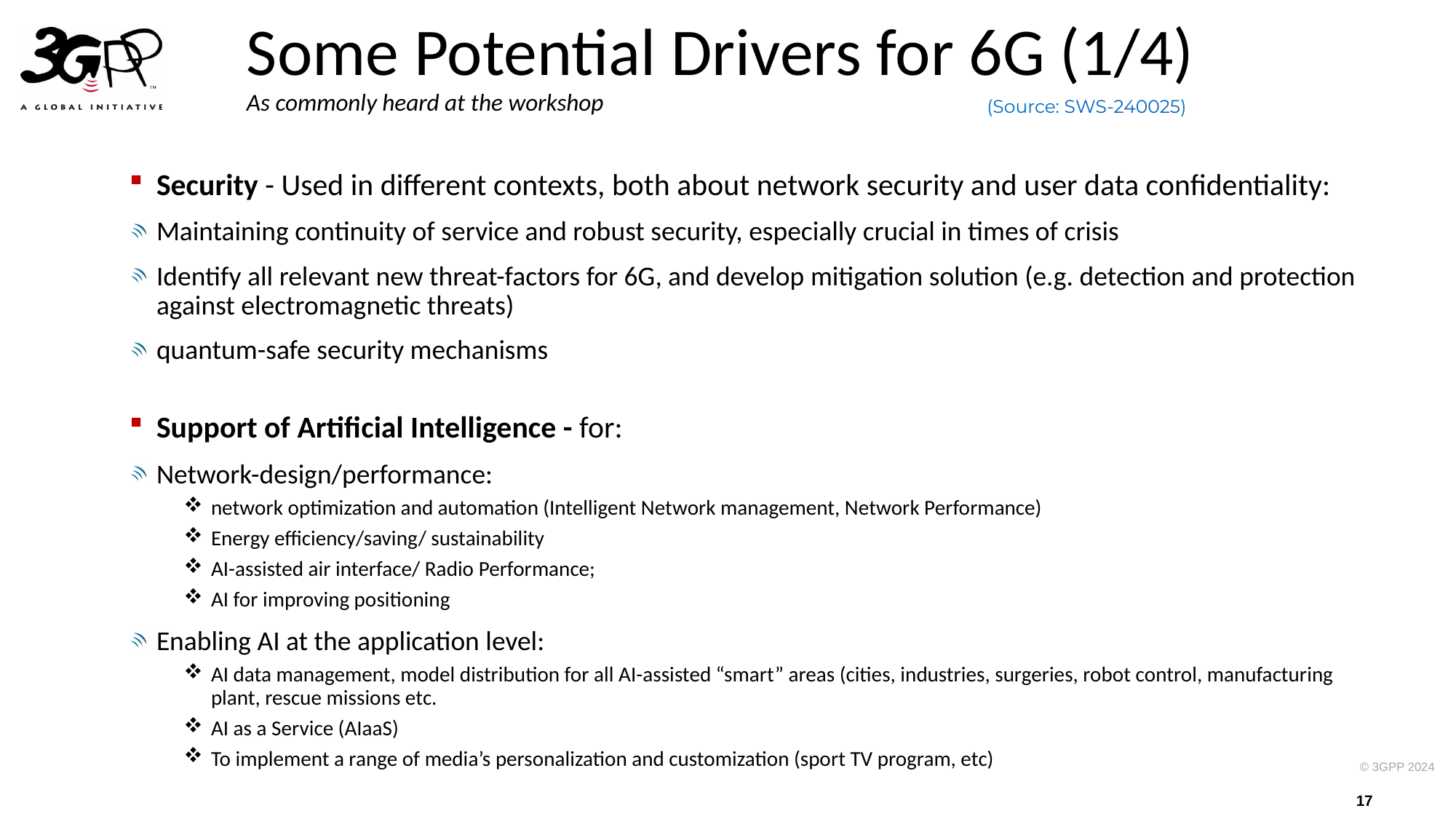

# Some Potential Drivers for 6G (1/4) As commonly heard at the workshop
(Source: SWS-240025)
Security - Used in different contexts, both about network security and user data confidentiality:
Maintaining continuity of service and robust security, especially crucial in times of crisis
Identify all relevant new threat-factors for 6G, and develop mitigation solution (e.g. detection and protection against electromagnetic threats)
quantum-safe security mechanisms

Support of Artificial Intelligence - for:
Network-design/performance:
network optimization and automation (Intelligent Network management, Network Performance)
Energy efficiency/saving/ sustainability
AI-assisted air interface/ Radio Performance;
AI for improving positioning
Enabling AI at the application level:
AI data management, model distribution for all AI-assisted “smart” areas (cities, industries, surgeries, robot control, manufacturing plant, rescue missions etc.
AI as a Service (AIaaS)
To implement a range of media’s personalization and customization (sport TV program, etc)